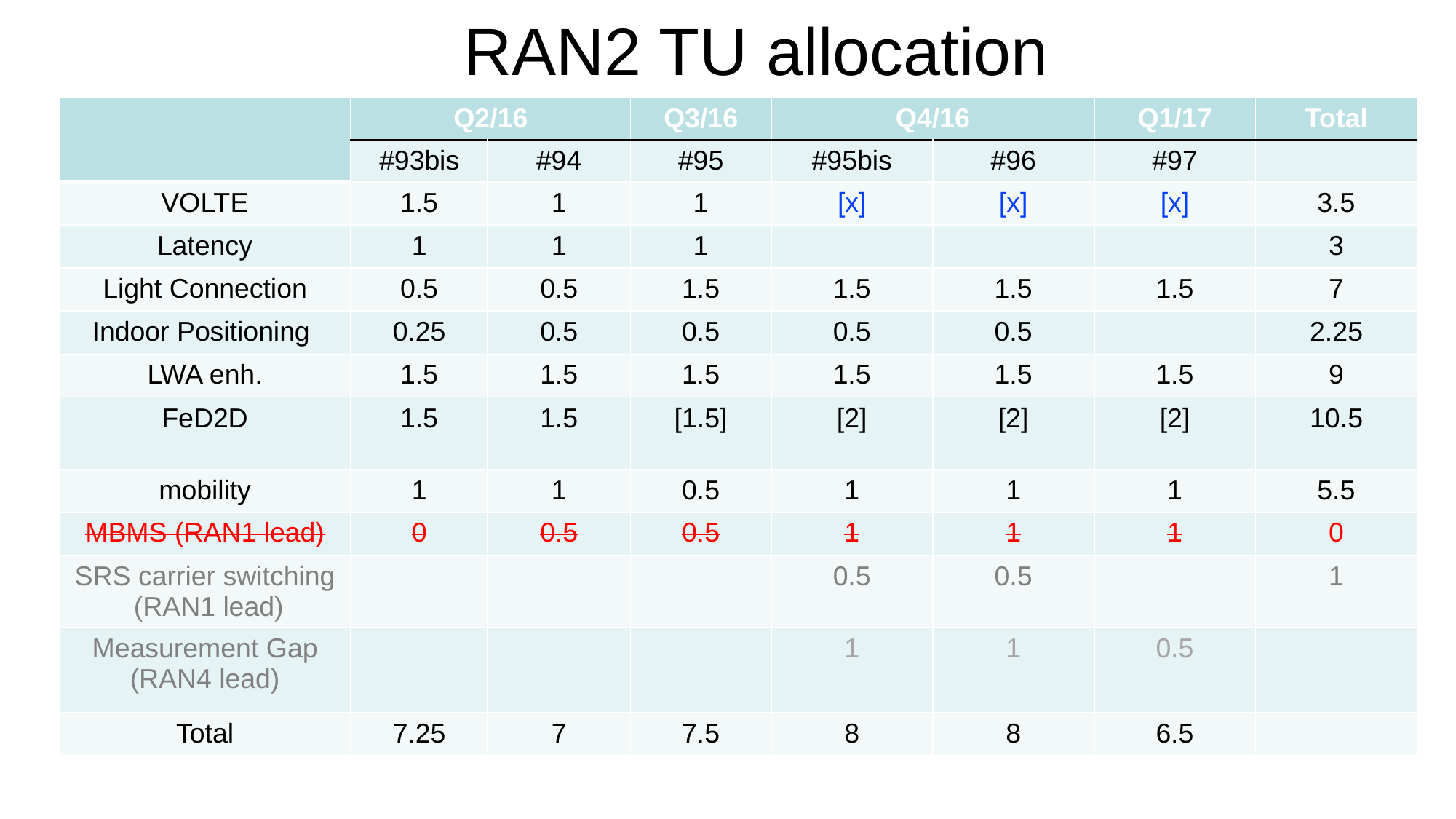

# RAN2 TU allocation
|  | Q2/16 |  | Q3/16 | Q4/16 |  | Q1/17 | Total |
| --- | --- | --- | --- | --- | --- | --- | --- |
|  | #93bis | #94 | #95 | #95bis | #96 | #97 |  |
| VOLTE | 1.5 | 1 | 1 | [x] | [x] | [x] | 3.5 |
| Latency | 1 | 1 | 1 |  |  |  | 3 |
| Light Connection | 0.5 | 0.5 | 1.5 | 1.5 | 1.5 | 1.5 | 7 |
| Indoor Positioning | 0.25 | 0.5 | 0.5 | 0.5 | 0.5 |  | 2.25 |
| LWA enh. | 1.5 | 1.5 | 1.5 | 1.5 | 1.5 | 1.5 | 9 |
| FeD2D | 1.5 | 1.5 | [1.5] | [2] | [2] | [2] | 10.5 |
| mobility | 1 | 1 | 0.5 | 1 | 1 | 1 | 5.5 |
| MBMS (RAN1 lead) | 0 | 0.5 | 0.5 | 1 | 1 | 1 | 0 |
| SRS carrier switching (RAN1 lead) |  |  |  | 0.5 | 0.5 |  | 1 |
| Measurement Gap (RAN4 lead) |  |  |  | 1 | 1 | 0.5 |  |
| Total | 7.25 | 7 | 7.5 | 8 | 8 | 6.5 |  |